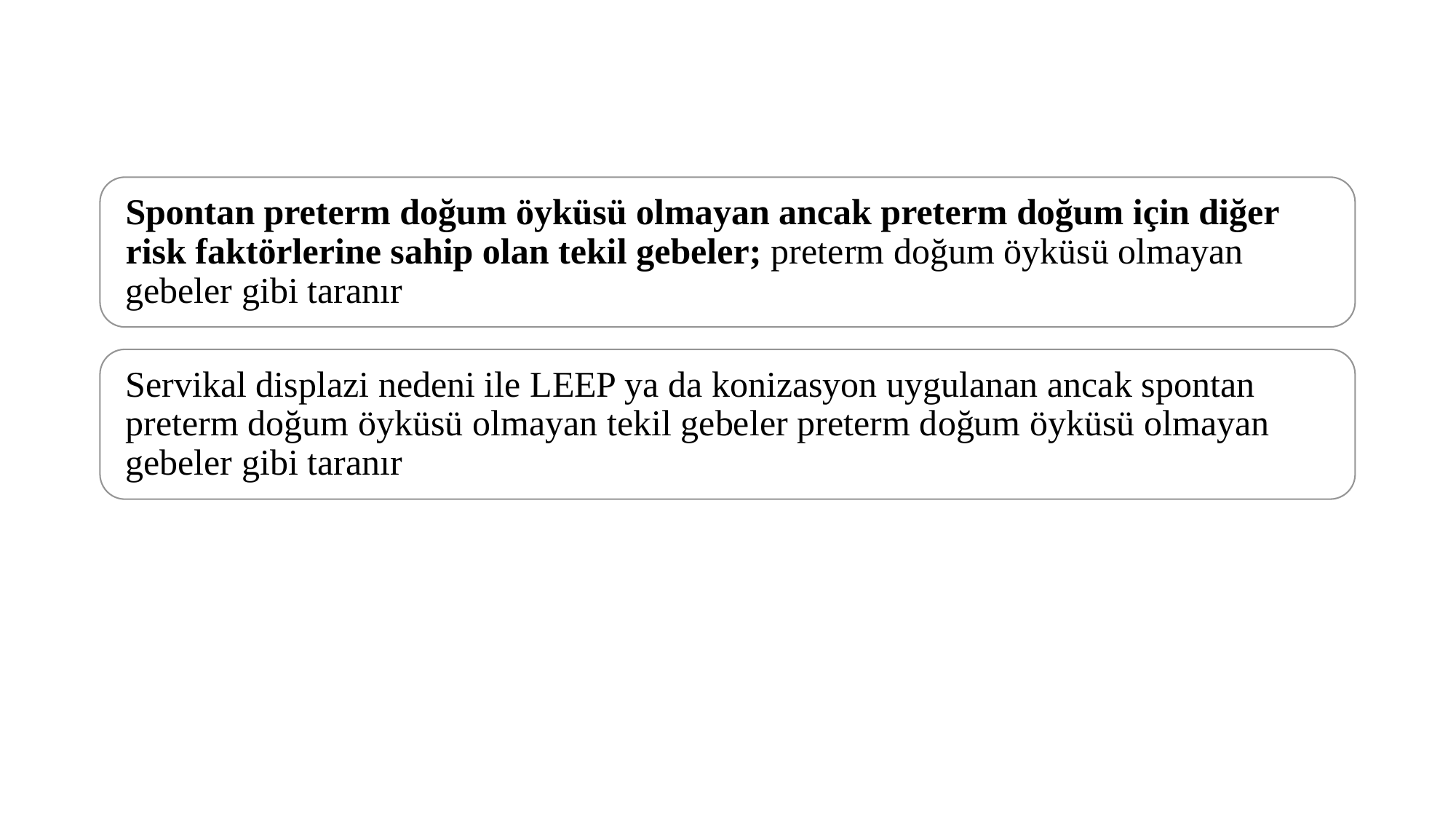

#
Spontan preterm doğum öyküsü olmayan ancak preterm doğum için diğer risk faktörlerine sahip olan tekil gebeler; preterm doğum öyküsü olmayan gebeler gibi taranır
Servikal displazi nedeni ile LEEP ya da konizasyon uygulanan ancak spontan preterm doğum öyküsü olmayan tekil gebeler preterm doğum öyküsü olmayan gebeler gibi taranır